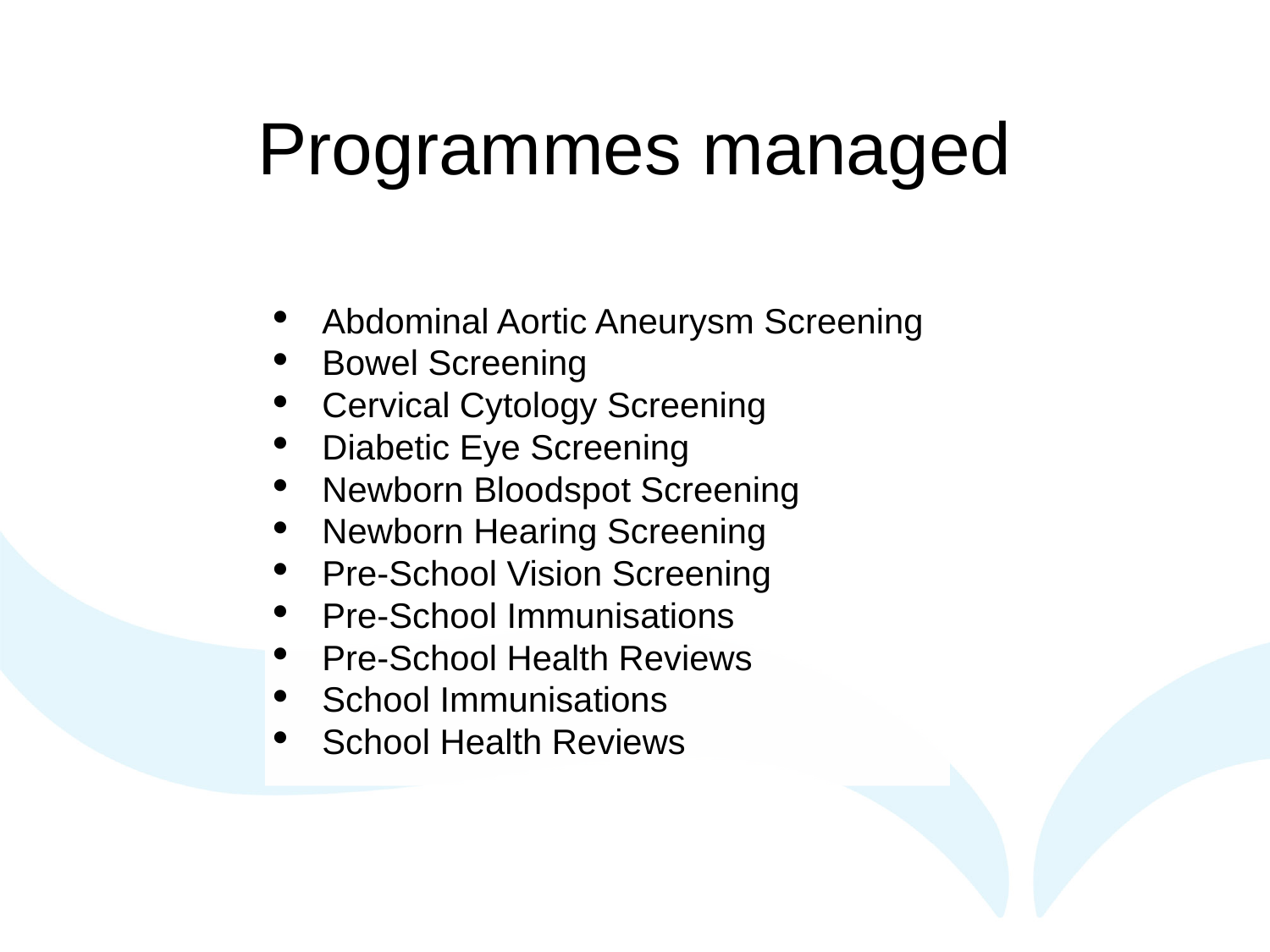

# Programmes managed
|  |
| --- |
| Abdominal Aortic Aneurysm Screening Bowel Screening Cervical Cytology Screening Diabetic Eye Screening Newborn Bloodspot Screening Newborn Hearing Screening Pre-School Vision Screening Pre-School Immunisations Pre-School Health Reviews School Immunisations School Health Reviews |